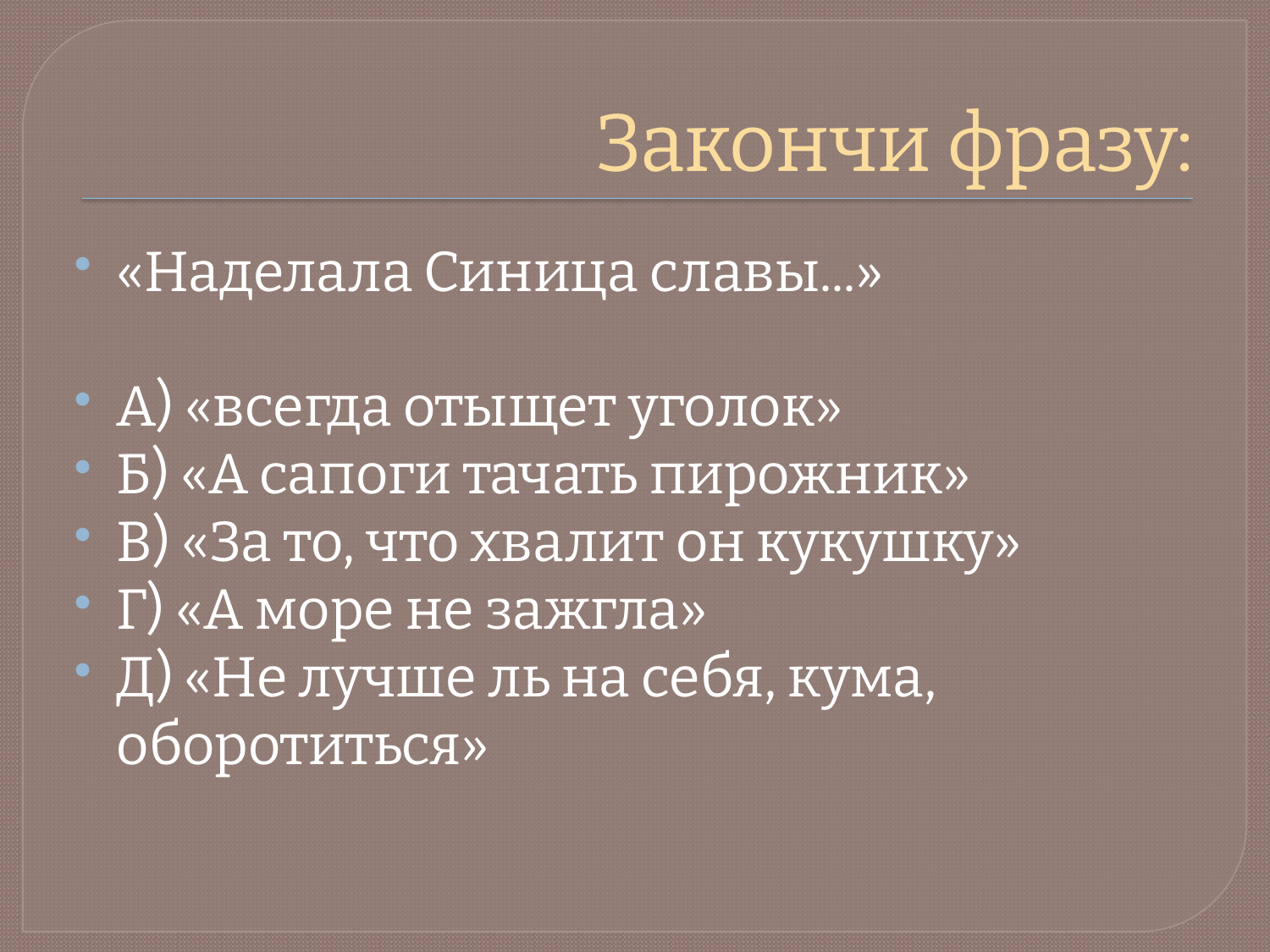

# Закончи фразу:
«Наделала Синица славы...»

А) «всегда отыщет уголок»
Б) «А сапоги тачать пирожник»
В) «За то, что хвалит он кукушку»
Г) «А море не зажгла»
Д) «Не лучше ль на себя, кума, оборотиться»